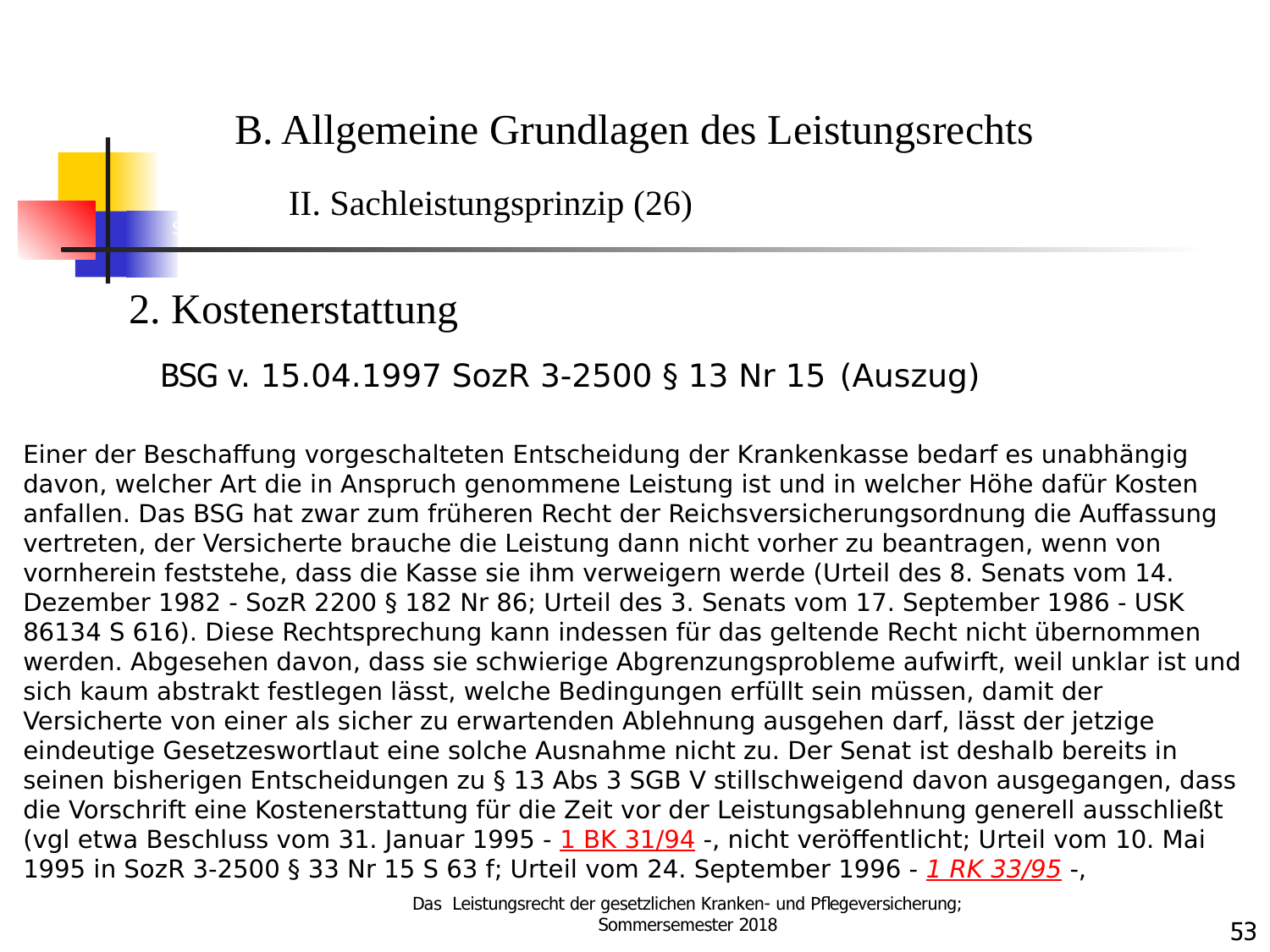

Sachleistung 26
B. Allgemeine Grundlagen des Leistungsrechts
	II. Sachleistungsprinzip (26)
2. Kostenerstattung
BSG v. 15.04.1997 SozR 3-2500 § 13 Nr 15 (Auszug)
Einer der Beschaffung vorgeschalteten Entscheidung der Krankenkasse bedarf es unabhängig davon, welcher Art die in Anspruch genommene Leistung ist und in welcher Höhe dafür Kosten anfallen. Das BSG hat zwar zum früheren Recht der Reichsversicherungsordnung die Auffassung vertreten, der Versicherte brauche die Leistung dann nicht vorher zu beantragen, wenn von vornherein feststehe, dass die Kasse sie ihm verweigern werde (Urteil des 8. Senats vom 14. Dezember 1982 - SozR 2200 § 182 Nr 86; Urteil des 3. Senats vom 17. September 1986 - USK 86134 S 616). Diese Rechtsprechung kann indessen für das geltende Recht nicht übernommen werden. Abgesehen davon, dass sie schwierige Abgrenzungsprobleme aufwirft, weil unklar ist und sich kaum abstrakt festlegen lässt, welche Bedingungen erfüllt sein müssen, damit der Versicherte von einer als sicher zu erwartenden Ablehnung ausgehen darf, lässt der jetzige eindeutige Gesetzeswortlaut eine solche Ausnahme nicht zu. Der Senat ist deshalb bereits in seinen bisherigen Entscheidungen zu § 13 Abs 3 SGB V stillschweigend davon ausgegangen, dass die Vorschrift eine Kostenerstattung für die Zeit vor der Leistungsablehnung generell ausschließt (vgl etwa Beschluss vom 31. Januar 1995 - 1 BK 31/94 -, nicht veröffentlicht; Urteil vom 10. Mai 1995 in SozR 3-2500 § 33 Nr 15 S 63 f; Urteil vom 24. September 1996 - 1 RK 33/95 -,
Das  Leistungsrecht der gesetzlichen Kranken- und Pflegeversicherung; Sommersemester 2018
53